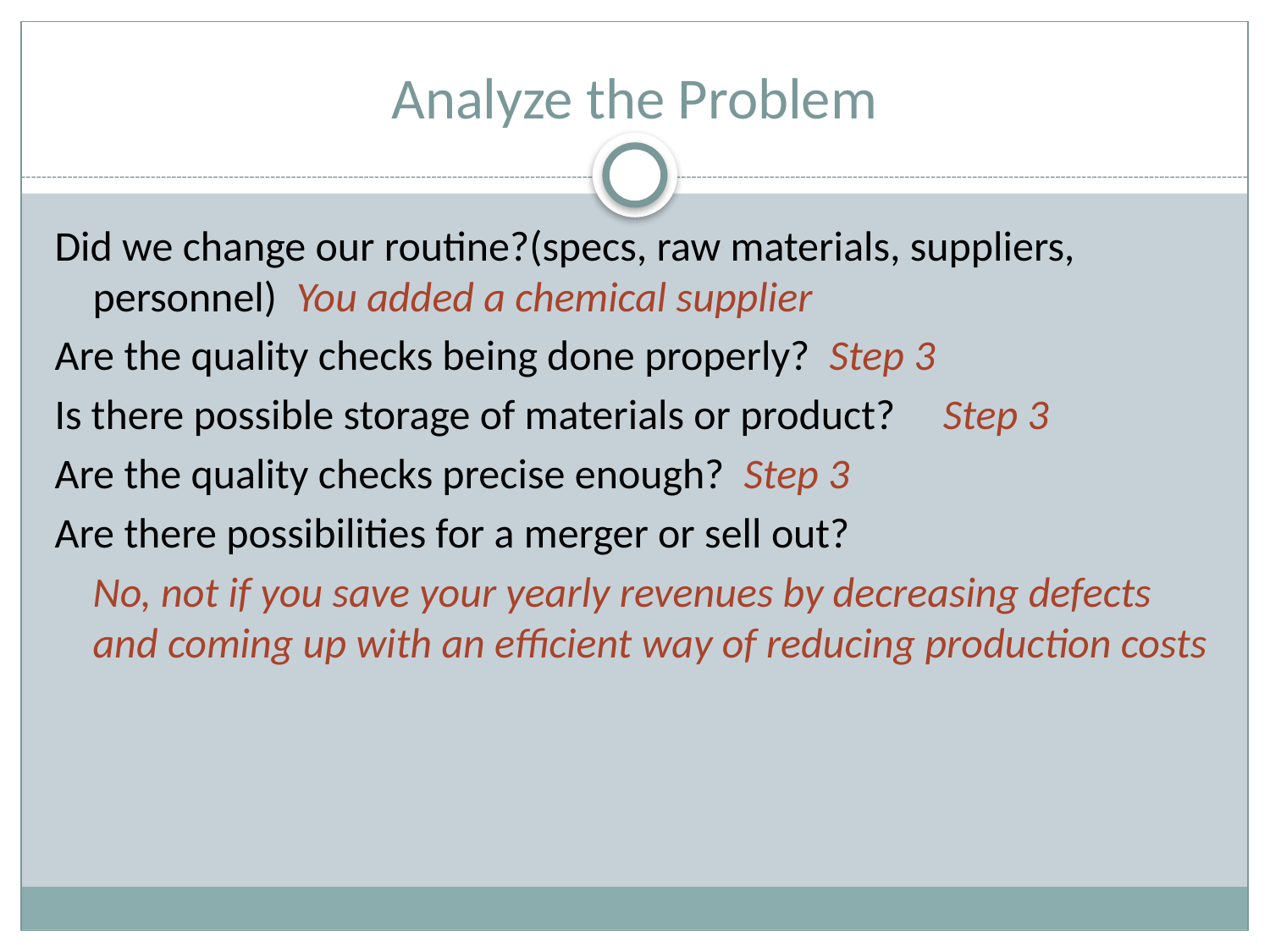

# Analyze the Problem
Did we change our routine?(specs, raw materials, suppliers, personnel)  You added a chemical supplier
Are the quality checks being done properly?  Step 3
Is there possible storage of materials or product?     Step 3
Are the quality checks precise enough?  Step 3
Are there possibilities for a merger or sell out?
	No, not if you save your yearly revenues by decreasing defects and coming up with an efficient way of reducing production costs